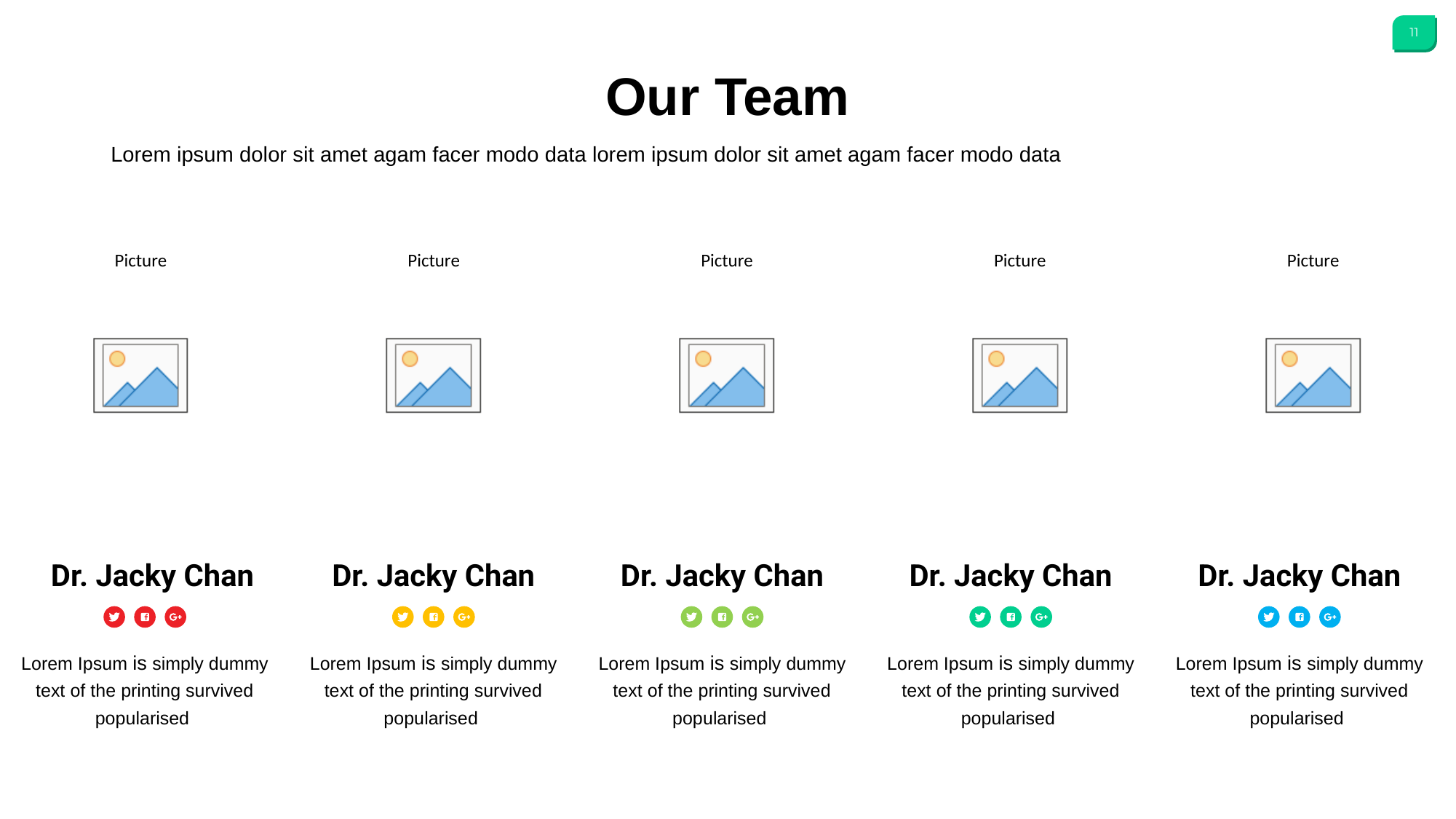

Our Team
Lorem ipsum dolor sit amet agam facer modo data lorem ipsum dolor sit amet agam facer modo data

Dr. Jacky Chan
Dr. Jacky Chan
Dr. Jacky Chan
Dr. Jacky Chan
Dr. Jacky Chan

Lorem Ipsum is simply dummy text of the printing survived popularised
Lorem Ipsum is simply dummy text of the printing survived popularised
Lorem Ipsum is simply dummy text of the printing survived popularised
Lorem Ipsum is simply dummy text of the printing survived popularised
Lorem Ipsum is simply dummy text of the printing survived popularised